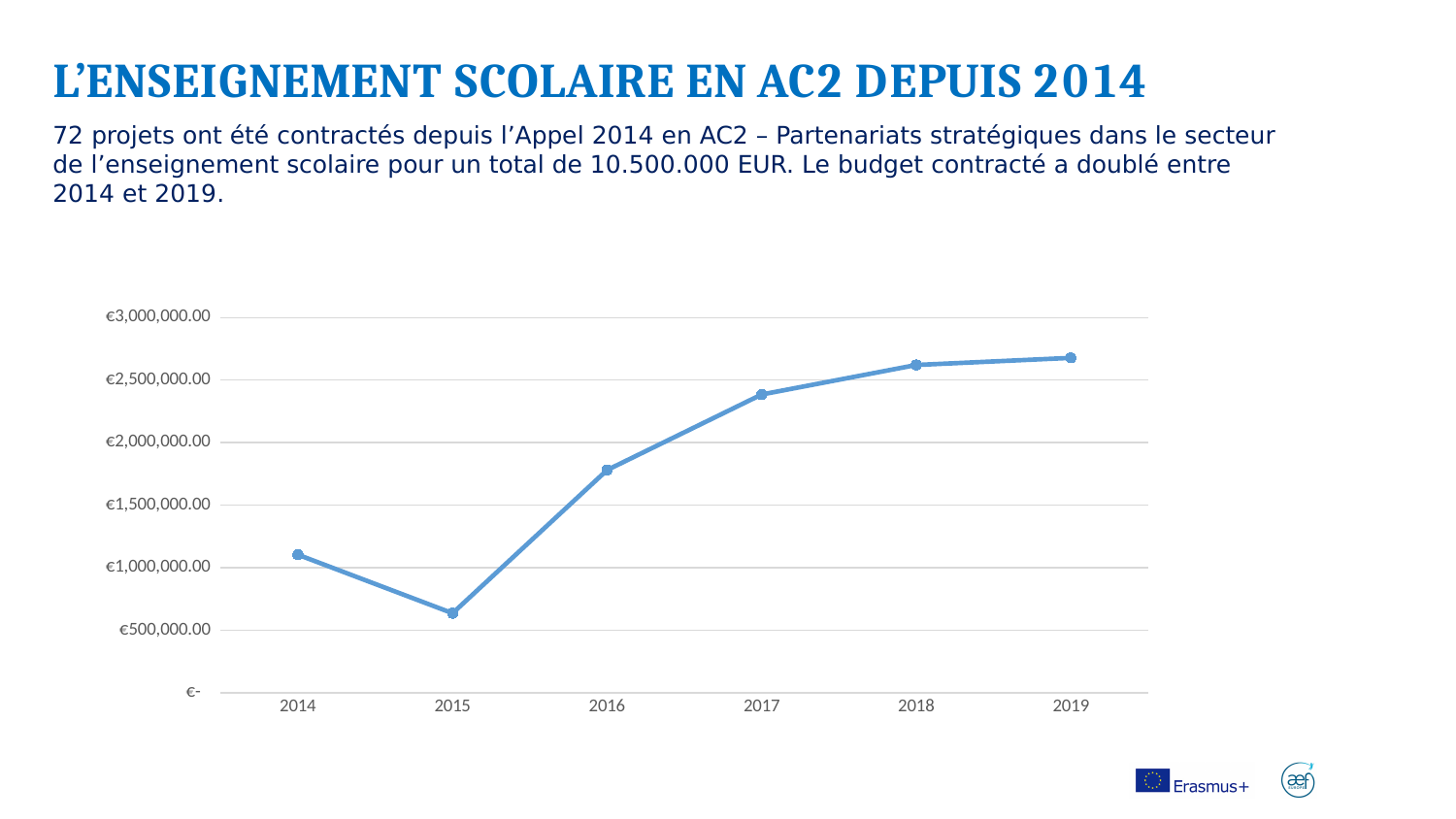

L’ENSEIGNEMENT SCOLAIRE EN AC2 DEPUIS 2014
72 projets ont été contractés depuis l’Appel 2014 en AC2 – Partenariats stratégiques dans le secteur de l’enseignement scolaire pour un total de 10.500.000 EUR. Le budget contracté a doublé entre 2014 et 2019.

### Chart

| Category | Grant Contracted |
|---|---|
| 2014 | 1104214.0 |
| 2015 | 636655.0 |
| 2016 | 1781721.0 |
| 2017 | 2385013.64 |
| 2018 | 2621086.0 |
| 2019 | 2677856.0 |